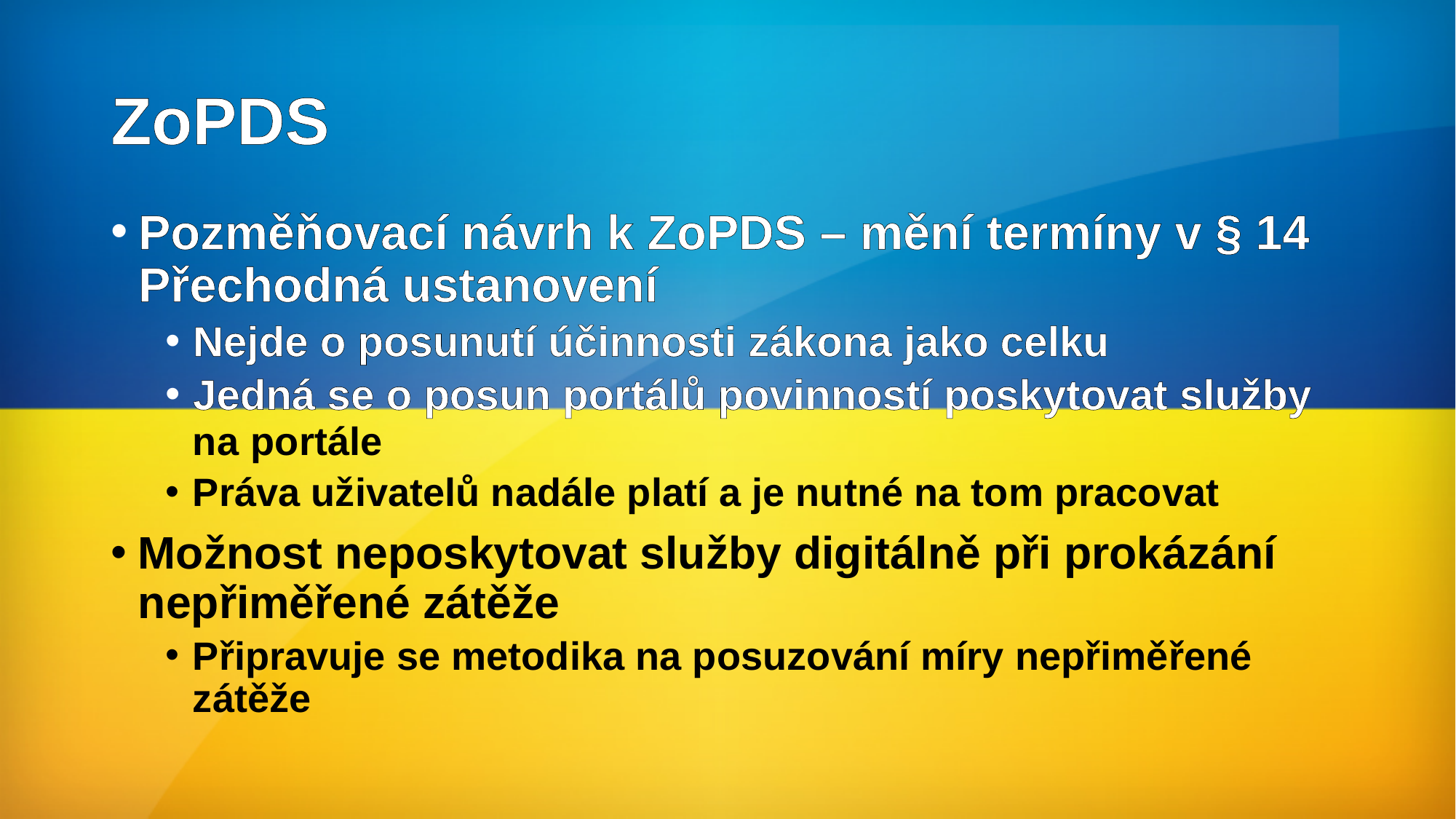

# ZoPDS
Pozměňovací návrh k ZoPDS – mění termíny v § 14 Přechodná ustanovení
Nejde o posunutí účinnosti zákona jako celku
Jedná se o posun portálů povinností poskytovat služby na portále
Práva uživatelů nadále platí a je nutné na tom pracovat
Možnost neposkytovat služby digitálně při prokázání nepřiměřené zátěže
Připravuje se metodika na posuzování míry nepřiměřené zátěže